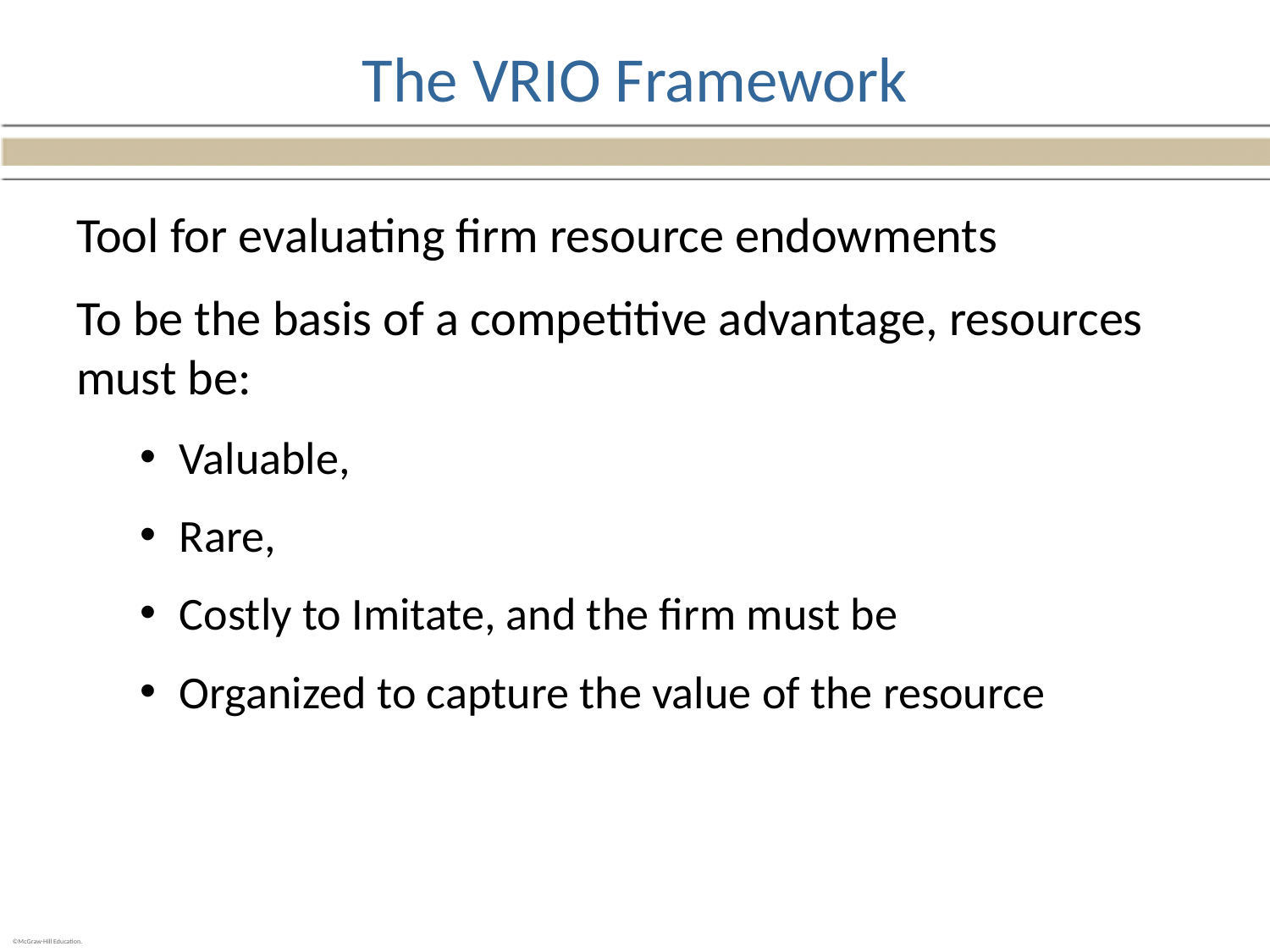

# The VRIO Framework
Tool for evaluating firm resource endowments
To be the basis of a competitive advantage, resources must be:
Valuable,
Rare,
Costly to Imitate, and the firm must be
Organized to capture the value of the resource